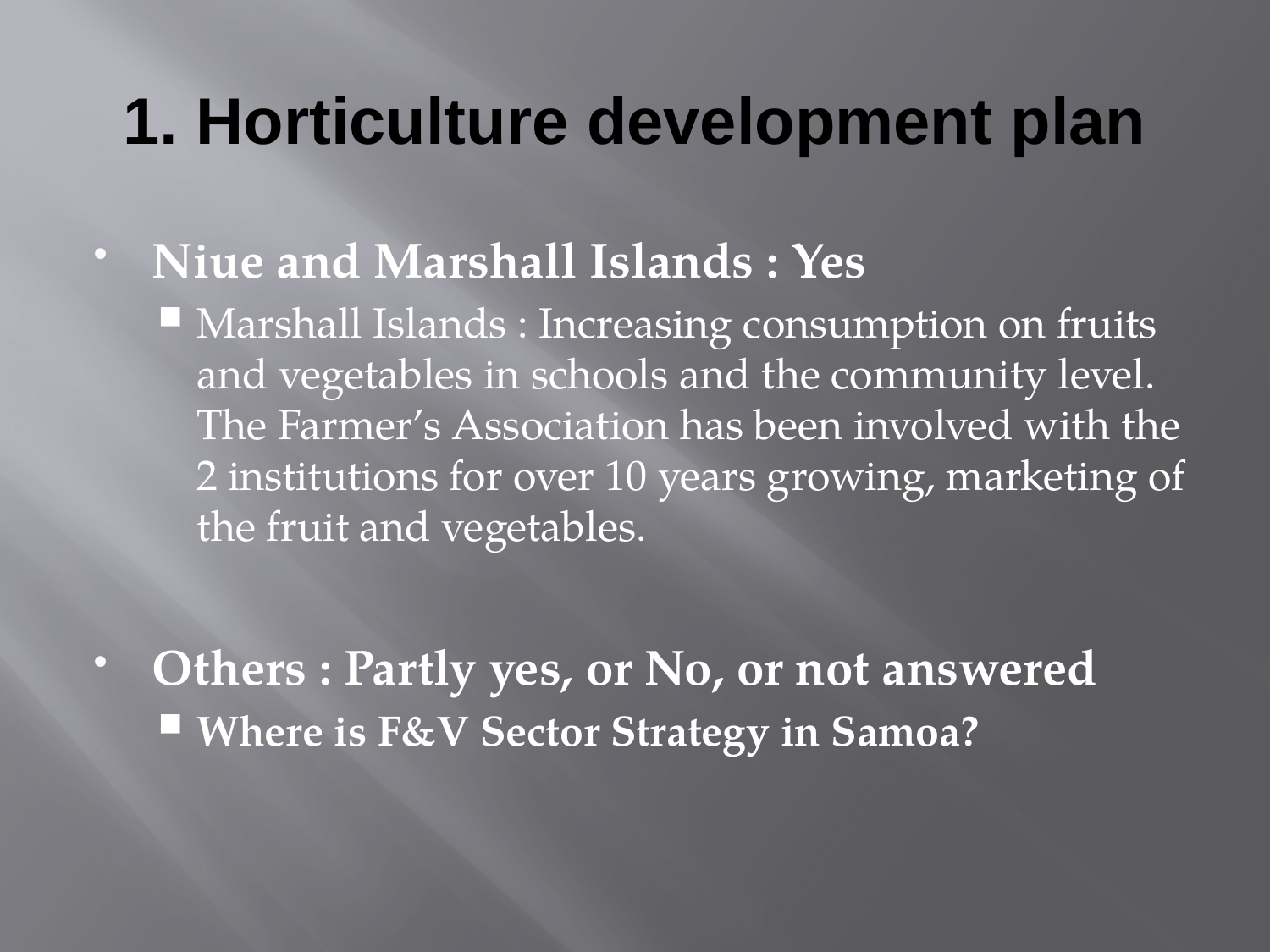

# 1. Horticulture development plan
Niue and Marshall Islands : Yes
Marshall Islands : Increasing consumption on fruits and vegetables in schools and the community level.  The Farmer’s Association has been involved with the 2 institutions for over 10 years growing, marketing of the fruit and vegetables.

Others : Partly yes, or No, or not answered
Where is F&V Sector Strategy in Samoa?